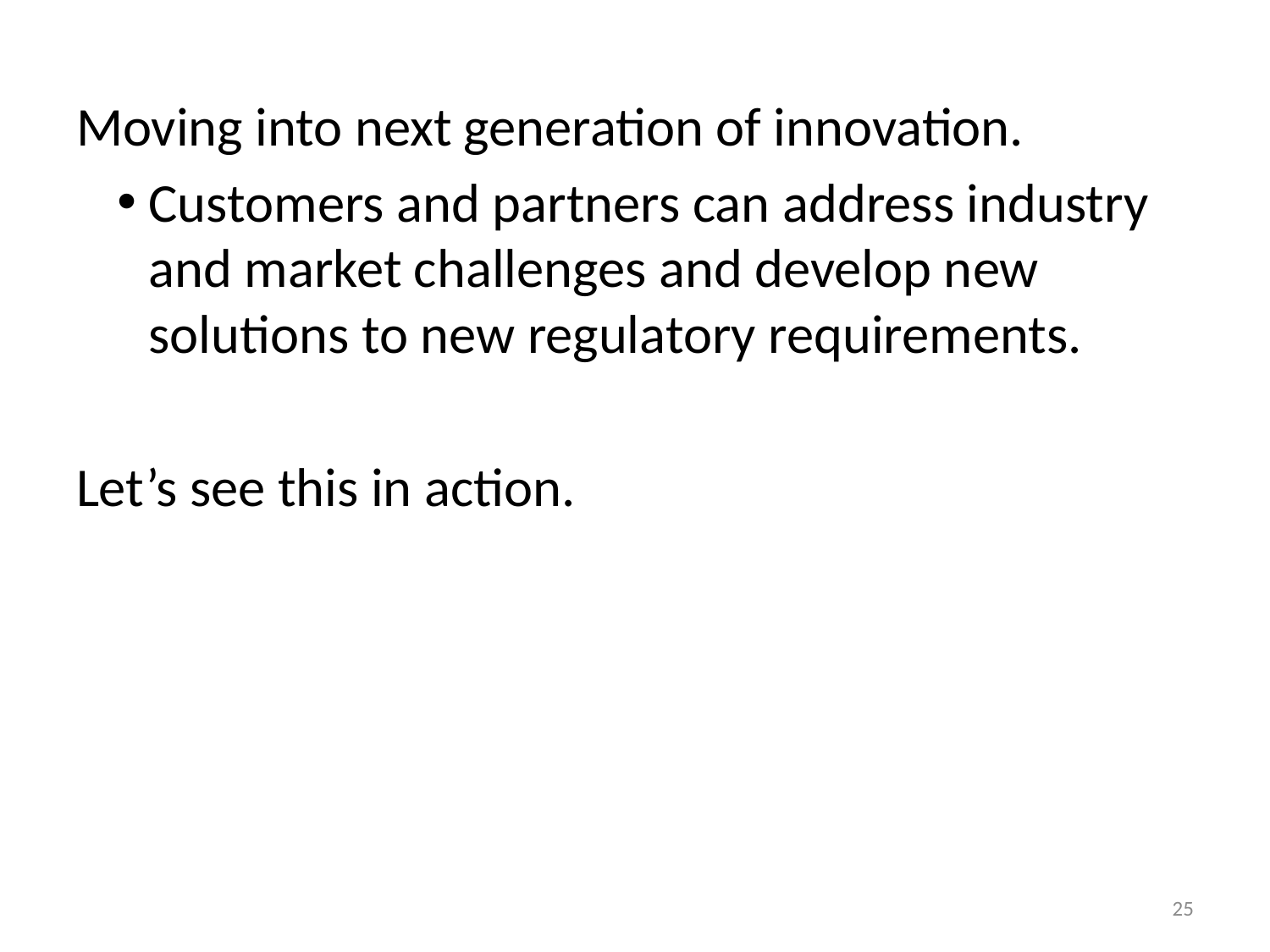

Moving into next generation of innovation.
Customers and partners can address industry and market challenges and develop new solutions to new regulatory requirements.

Let’s see this in action.

25